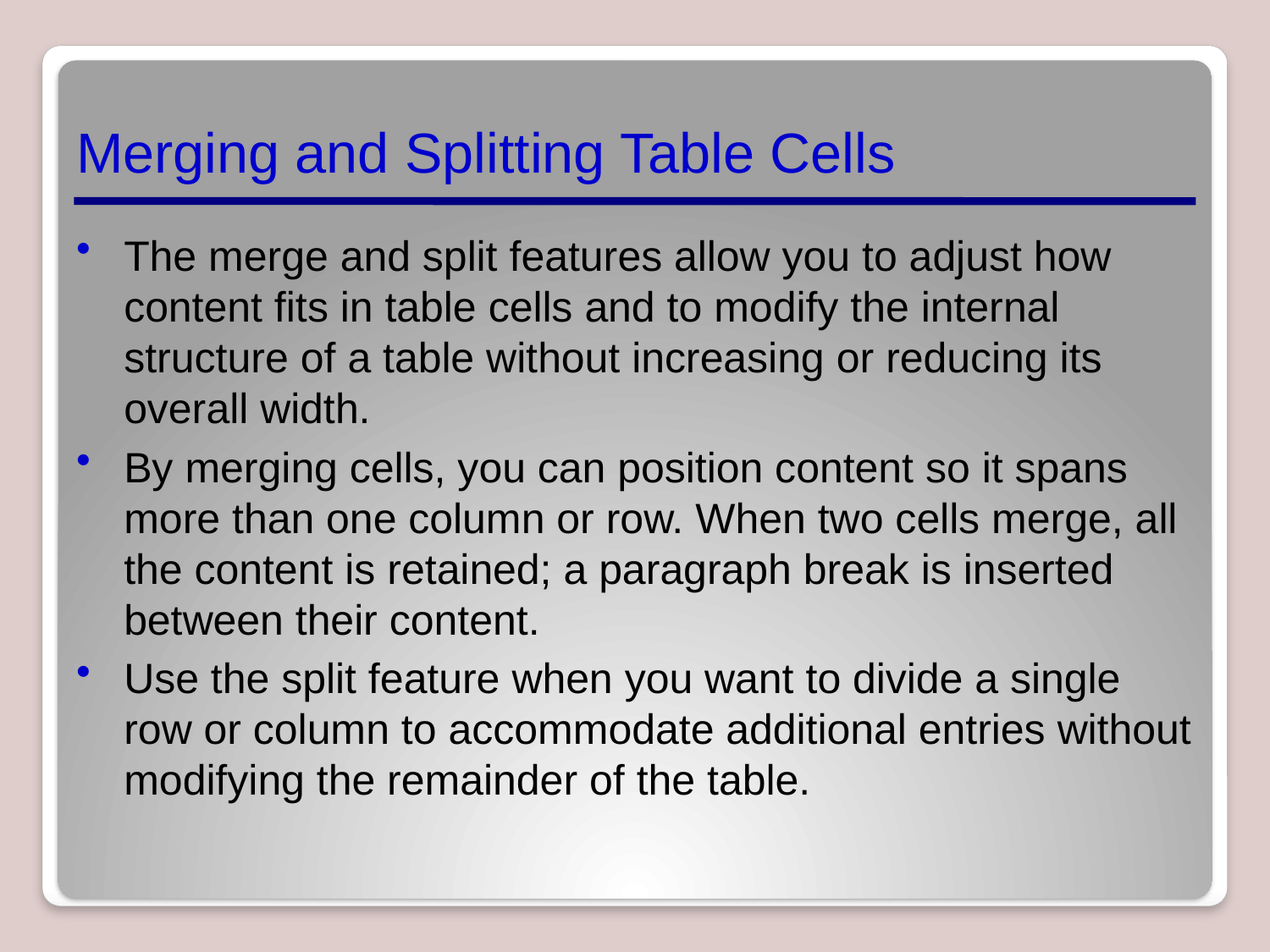

# Merging and Splitting Table Cells
The merge and split features allow you to adjust how content fits in table cells and to modify the internal structure of a table without increasing or reducing its overall width.
By merging cells, you can position content so it spans more than one column or row. When two cells merge, all the content is retained; a paragraph break is inserted between their content.
Use the split feature when you want to divide a single row or column to accommodate additional entries without modifying the remainder of the table.